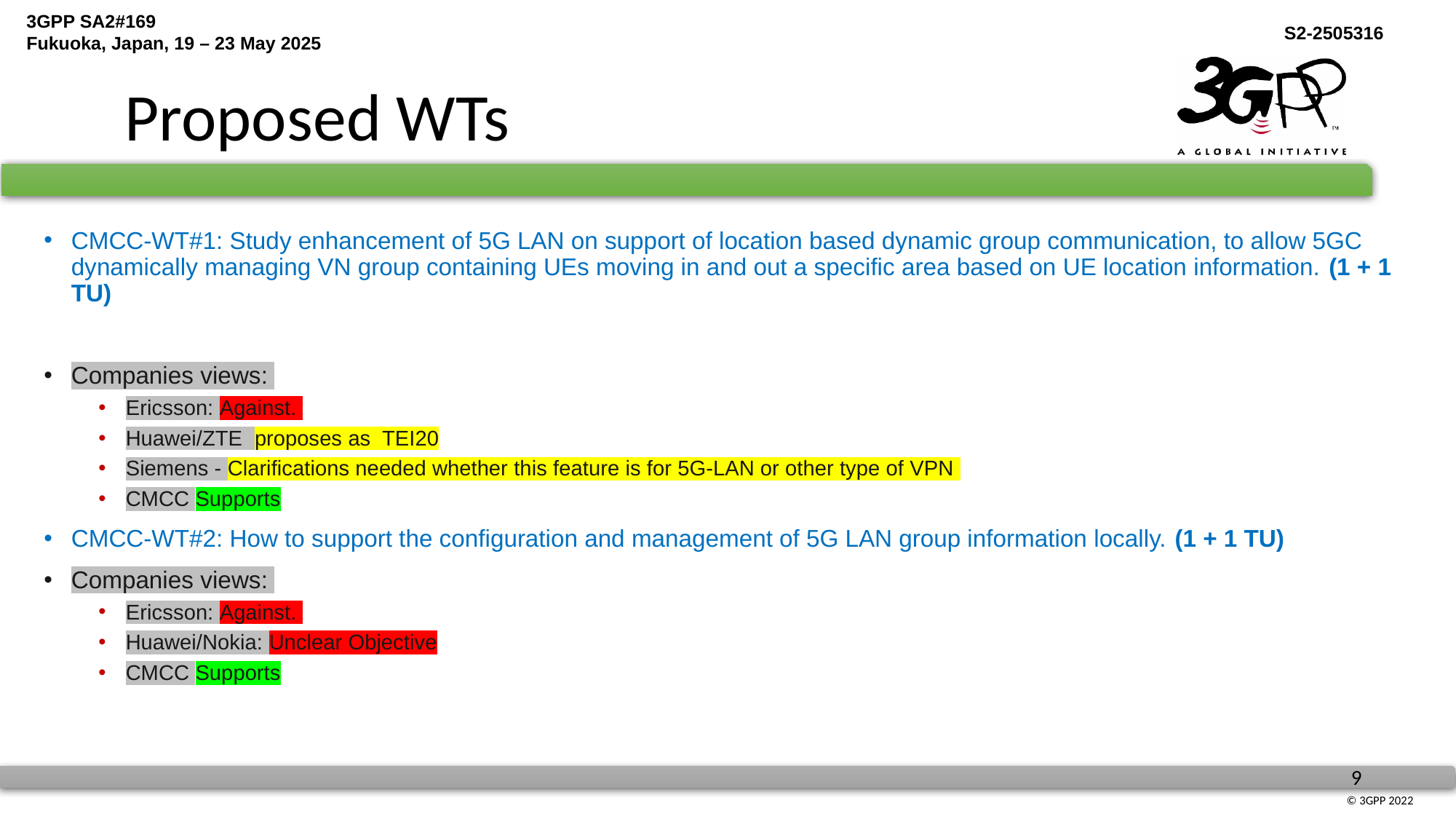

# Proposed WTs
CMCC-WT#1: Study enhancement of 5G LAN on support of location based dynamic group communication, to allow 5GC dynamically managing VN group containing UEs moving in and out a specific area based on UE location information.​ (1 + 1 TU)

Companies views:
Ericsson: Against.
Huawei/ZTE  proposes as  TEI20
Siemens - Clarifications needed whether this feature is for 5G-LAN or other type of VPN
CMCC Supports
CMCC-WT#2: How to support the configuration and management of 5G LAN group information locally.​ (1 + 1 TU)
Companies views:
Ericsson: Against.
Huawei/Nokia: Unclear Objective
CMCC Supports